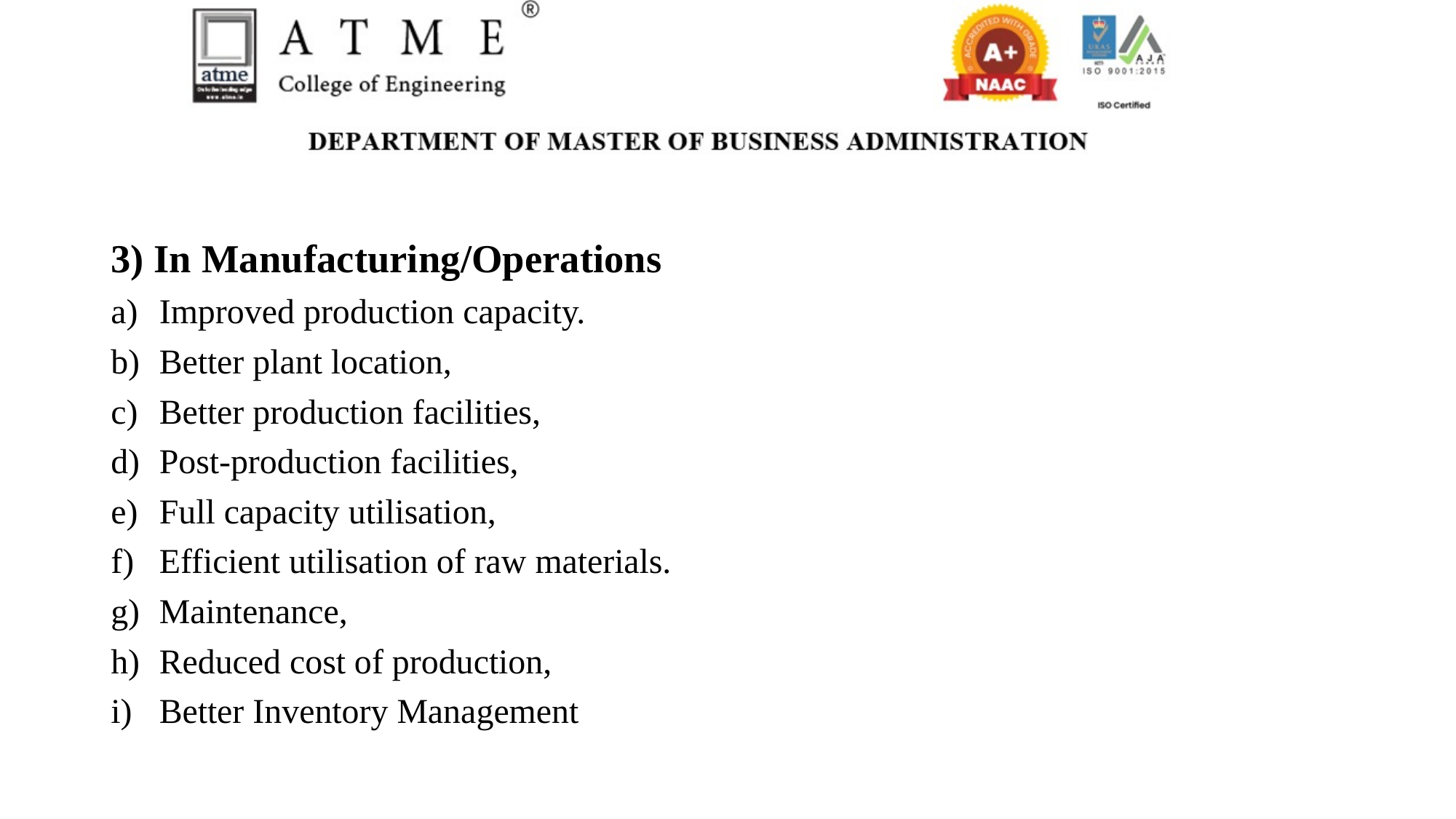

3) In Manufacturing/Operations
Improved production capacity.
Better plant location,
Better production facilities,
Post-production facilities,
Full capacity utilisation,
Efficient utilisation of raw materials.
Maintenance,
Reduced cost of production,
Better Inventory Management